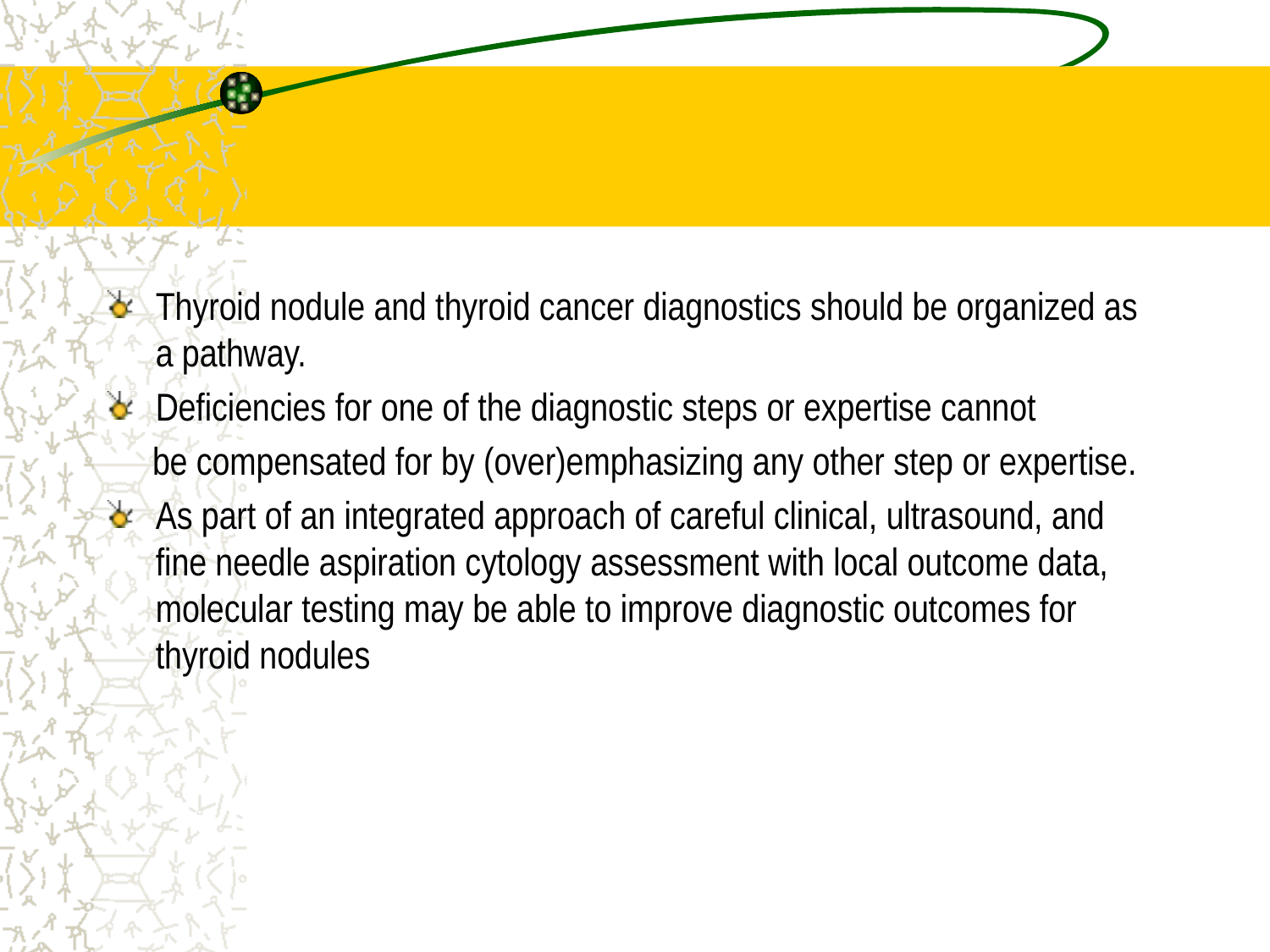

#
Thyroid nodule and thyroid cancer diagnostics should be organized as a pathway.
Deficiencies for one of the diagnostic steps or expertise cannot
     be compensated for by (over)emphasizing any other step or expertise.
As part of an integrated approach of careful clinical, ultrasound, and fine needle aspiration cytology assessment with local outcome data, molecular testing may be able to improve diagnostic outcomes for thyroid nodules